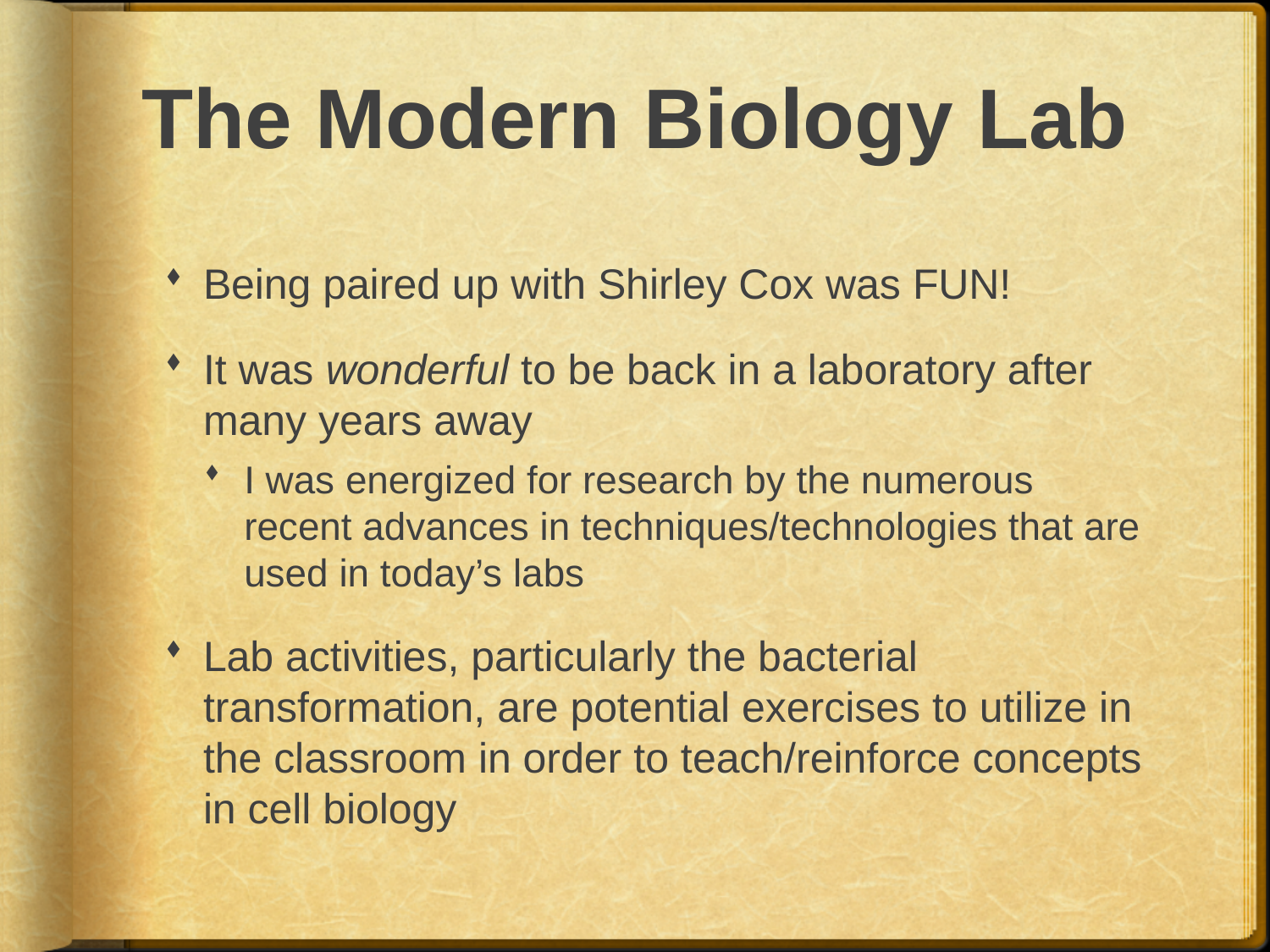

# The Modern Biology Lab
Being paired up with Shirley Cox was FUN!
It was wonderful to be back in a laboratory after many years away
I was energized for research by the numerous recent advances in techniques/technologies that are used in today’s labs
Lab activities, particularly the bacterial transformation, are potential exercises to utilize in the classroom in order to teach/reinforce concepts in cell biology